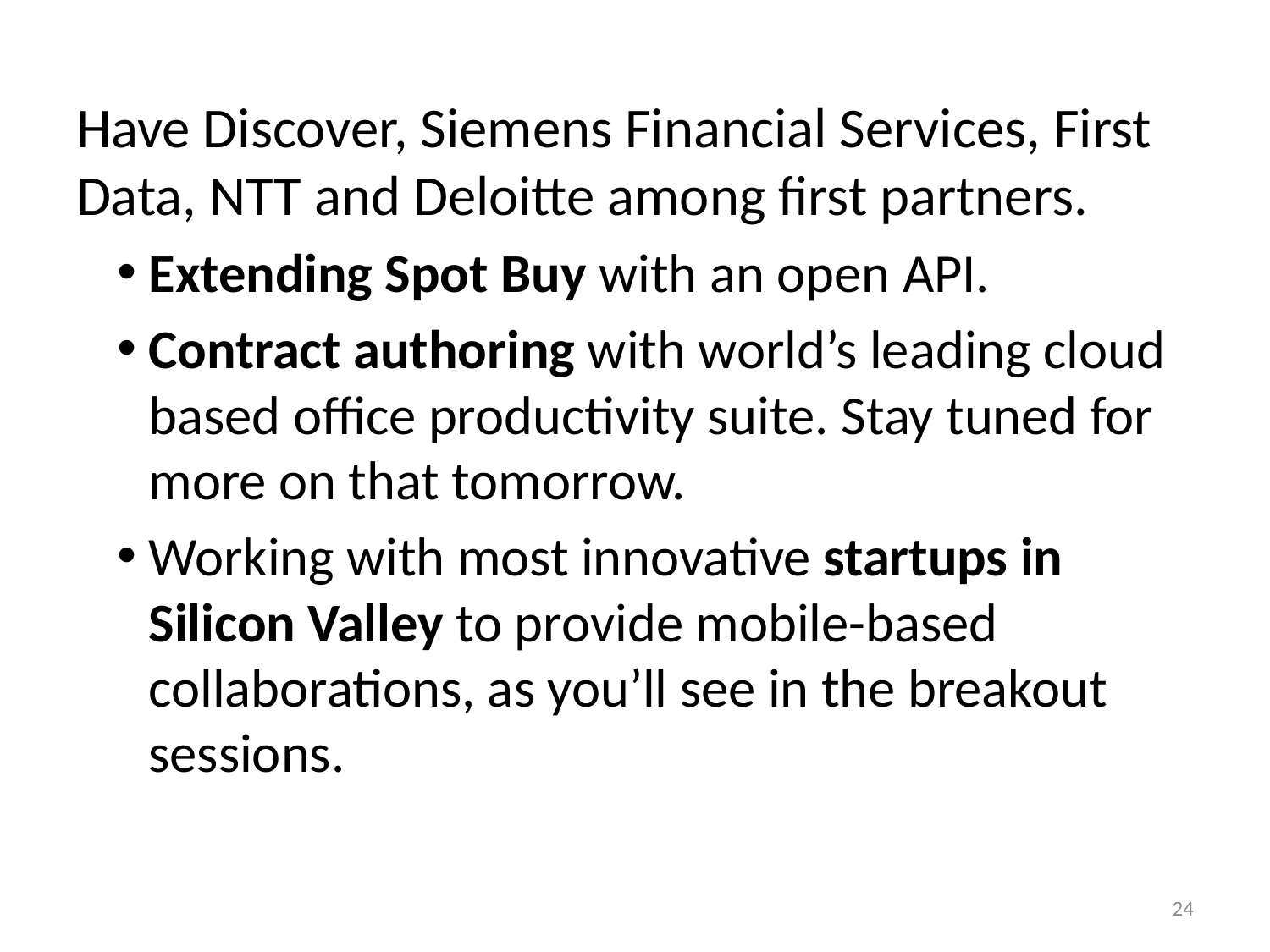

Have Discover, Siemens Financial Services, First Data, NTT and Deloitte among first partners.
Extending Spot Buy with an open API.
Contract authoring with world’s leading cloud based office productivity suite. Stay tuned for more on that tomorrow.
Working with most innovative startups in Silicon Valley to provide mobile-based collaborations, as you’ll see in the breakout sessions.

24